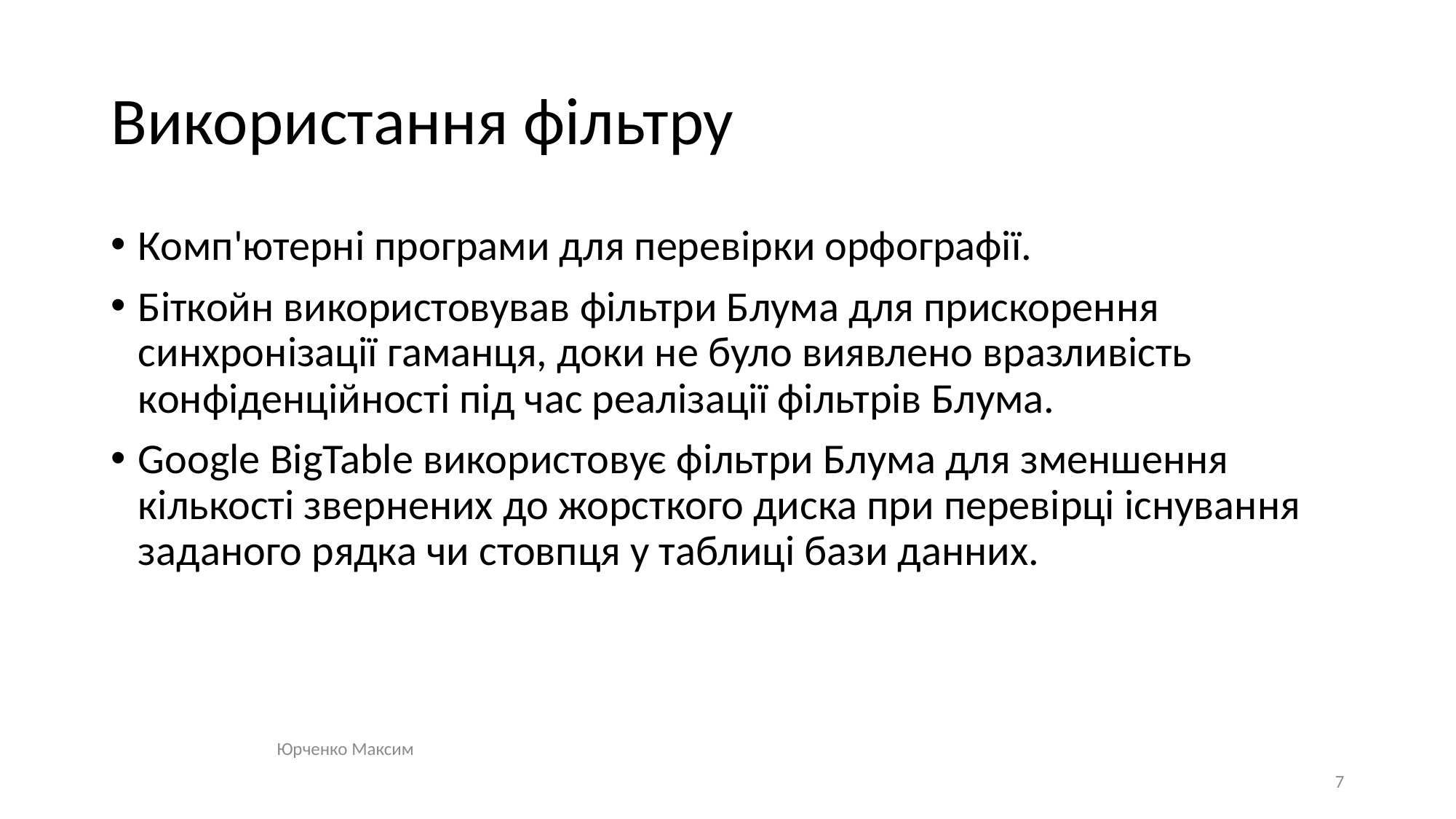

# Використання фільтру
Комп'ютерні програми для перевірки орфографії.
Біткойн використовував фільтри Блума для прискорення синхронізації гаманця, доки не було виявлено вразливість конфіденційності під час реалізації фільтрів Блума.
Google BigTable використовує фільтри Блума для зменшення кількості звернених до жорсткого диска при перевірці існування заданого рядка чи стовпця у таблиці бази данних.

Юрченко Максим
7